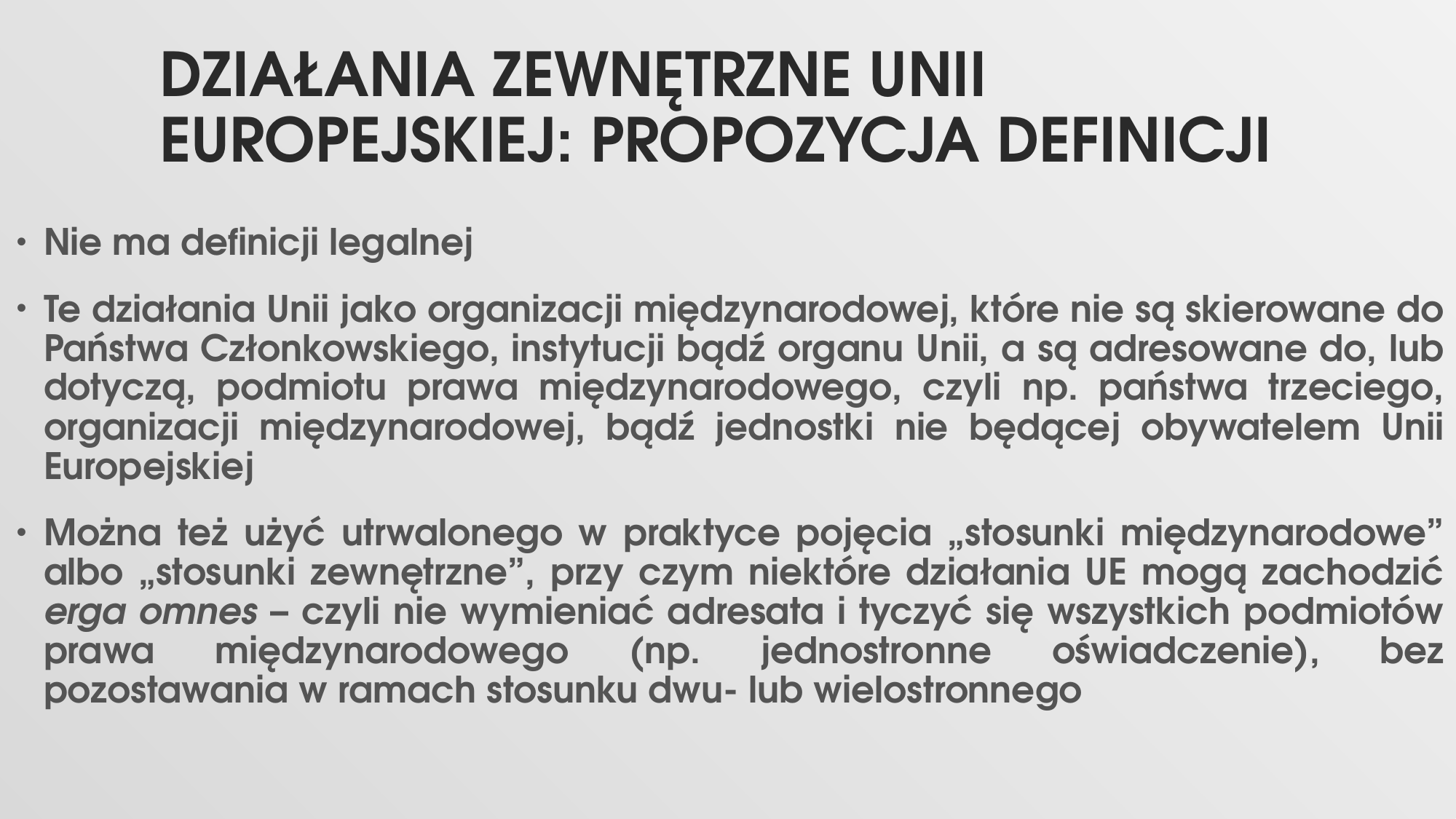

# Działania zewnętrzne unii europejskiej: propozycja definicji
Nie ma definicji legalnej
Te działania Unii jako organizacji międzynarodowej, które nie są skierowane do Państwa Członkowskiego, instytucji bądź organu Unii, a są adresowane do, lub dotyczą, podmiotu prawa międzynarodowego, czyli np. państwa trzeciego, organizacji międzynarodowej, bądź jednostki nie będącej obywatelem Unii Europejskiej
Można też użyć utrwalonego w praktyce pojęcia „stosunki międzynarodowe” albo „stosunki zewnętrzne”, przy czym niektóre działania UE mogą zachodzić erga omnes – czyli nie wymieniać adresata i tyczyć się wszystkich podmiotów prawa międzynarodowego (np. jednostronne oświadczenie), bez pozostawania w ramach stosunku dwu- lub wielostronnego